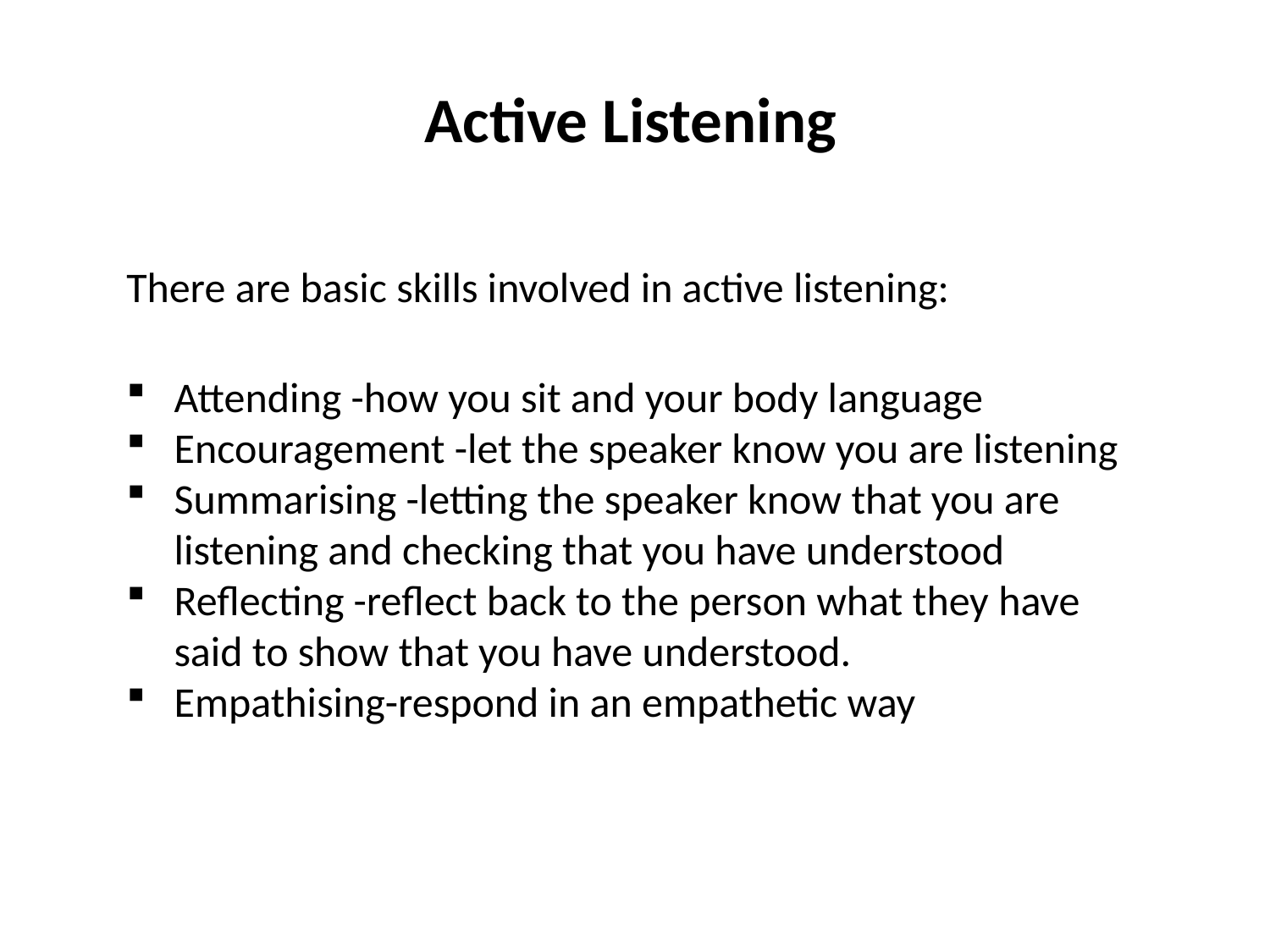

Active Listening
There are basic skills involved in active listening:

Attending -how you sit and your body language
Encouragement -let the speaker know you are listening
Summarising -letting the speaker know that you are listening and checking that you have understood
Reflecting -reflect back to the person what they have said to show that you have understood.
Empathising-respond in an empathetic way